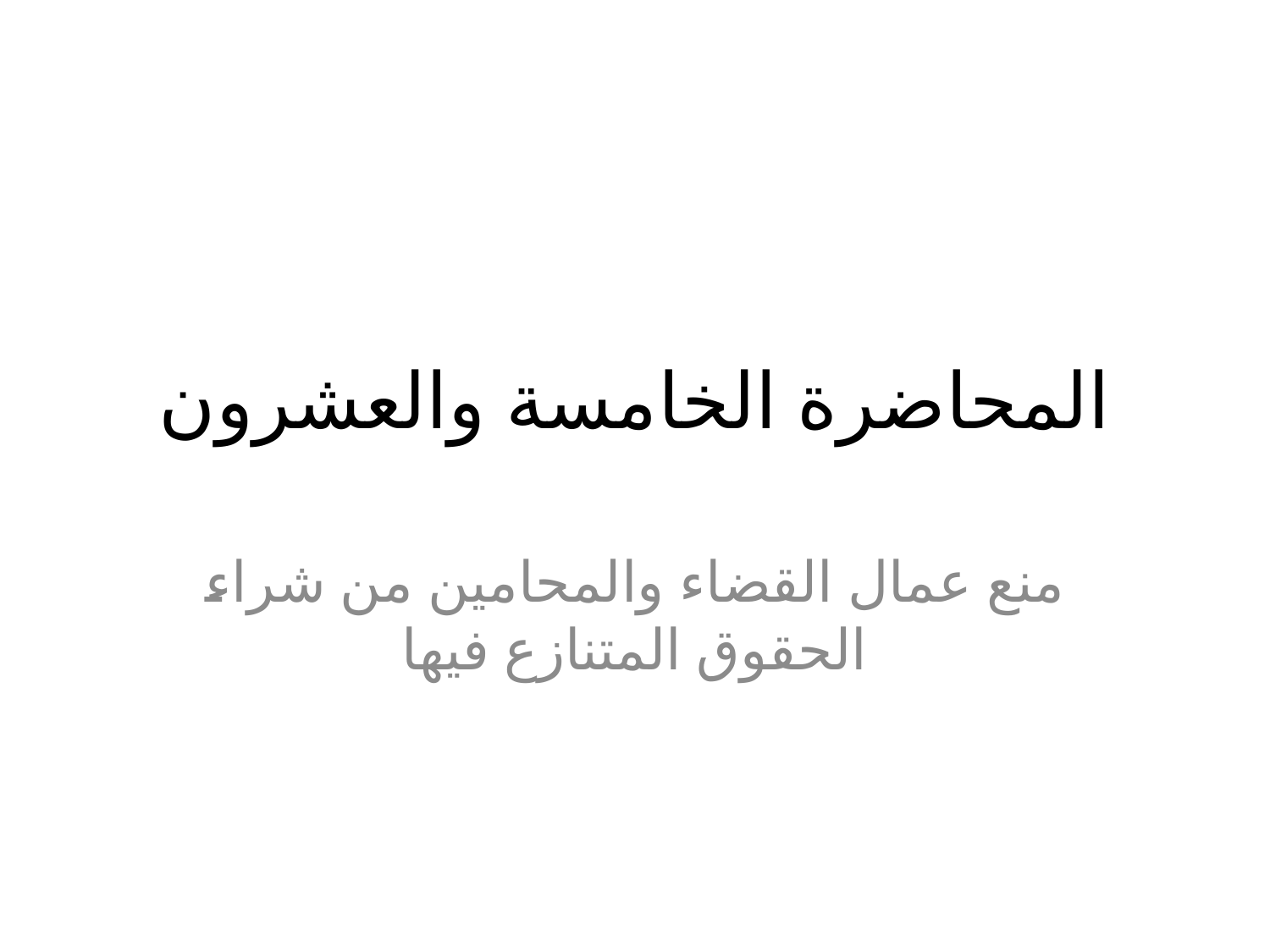

# المحاضرة الخامسة والعشرون
منع عمال القضاء والمحامين من شراء الحقوق المتنازع فيها